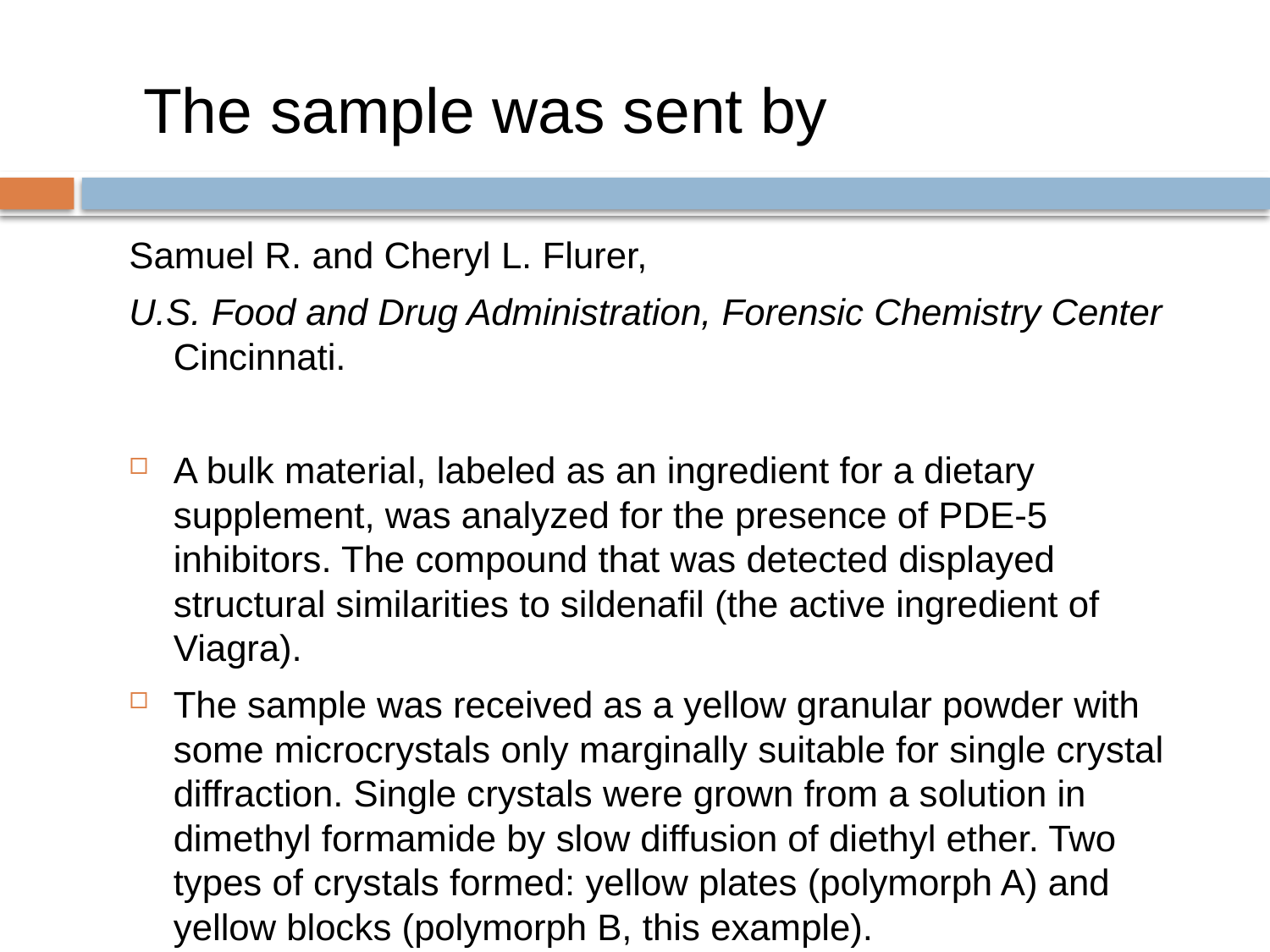

The sample was sent by

Samuel R. and Cheryl L. Flurer,
U.S. Food and Drug Administration, Forensic Chemistry Center Cincinnati.

A bulk material, labeled as an ingredient for a dietary supplement, was analyzed for the presence of PDE-5 inhibitors. The compound that was detected displayed structural similarities to sildenafil (the active ingredient of Viagra).
The sample was received as a yellow granular powder with some microcrystals only marginally suitable for single crystal diffraction. Single crystals were grown from a solution in dimethyl formamide by slow diffusion of diethyl ether. Two types of crystals formed: yellow plates (polymorph A) and yellow blocks (polymorph B, this example).